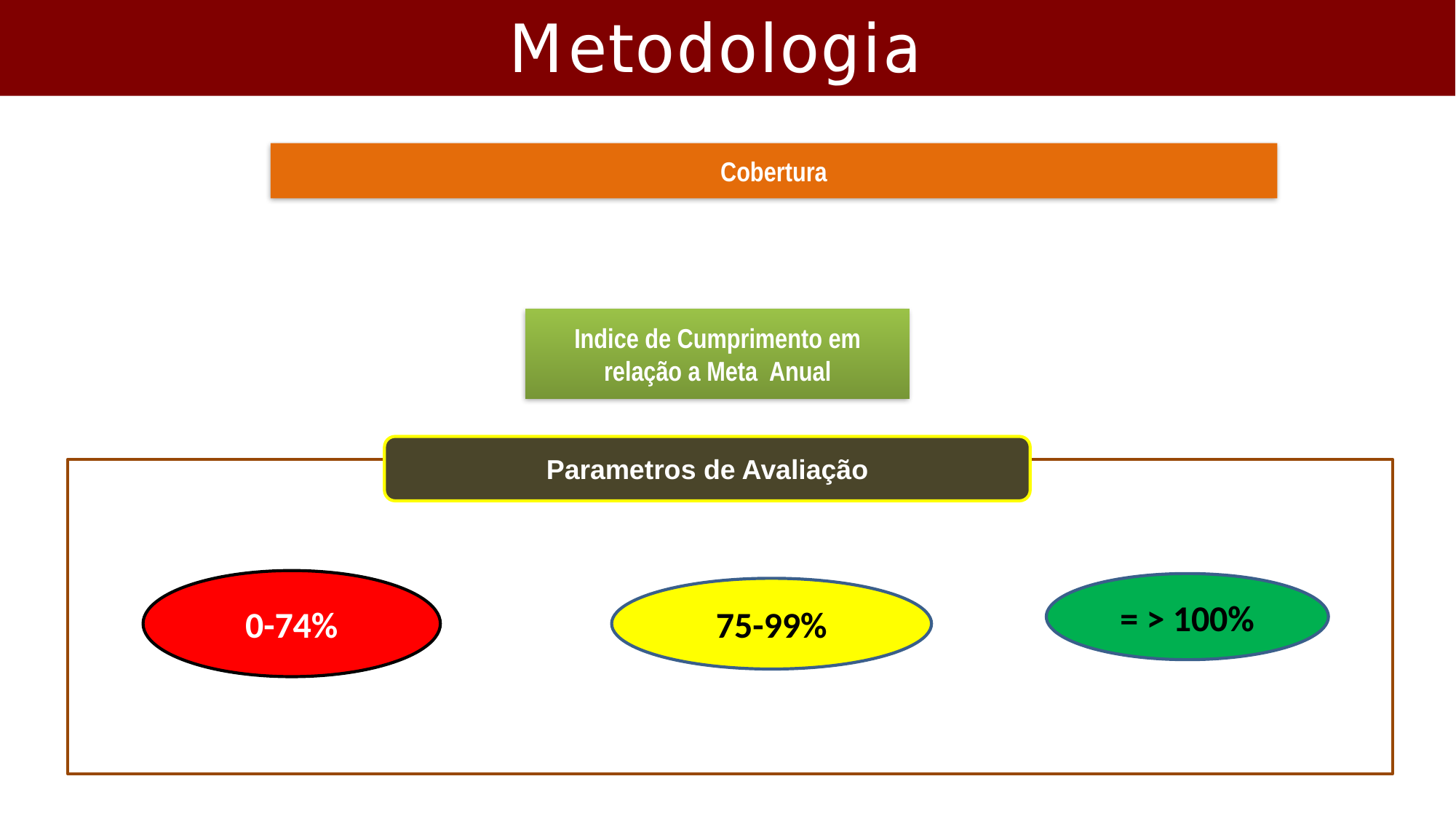

Metodologia
Cobertura
Indice de Cumprimento em relação a Meta  Anual
Parametros de Avaliação
0-74%
= > 100%
75-99%